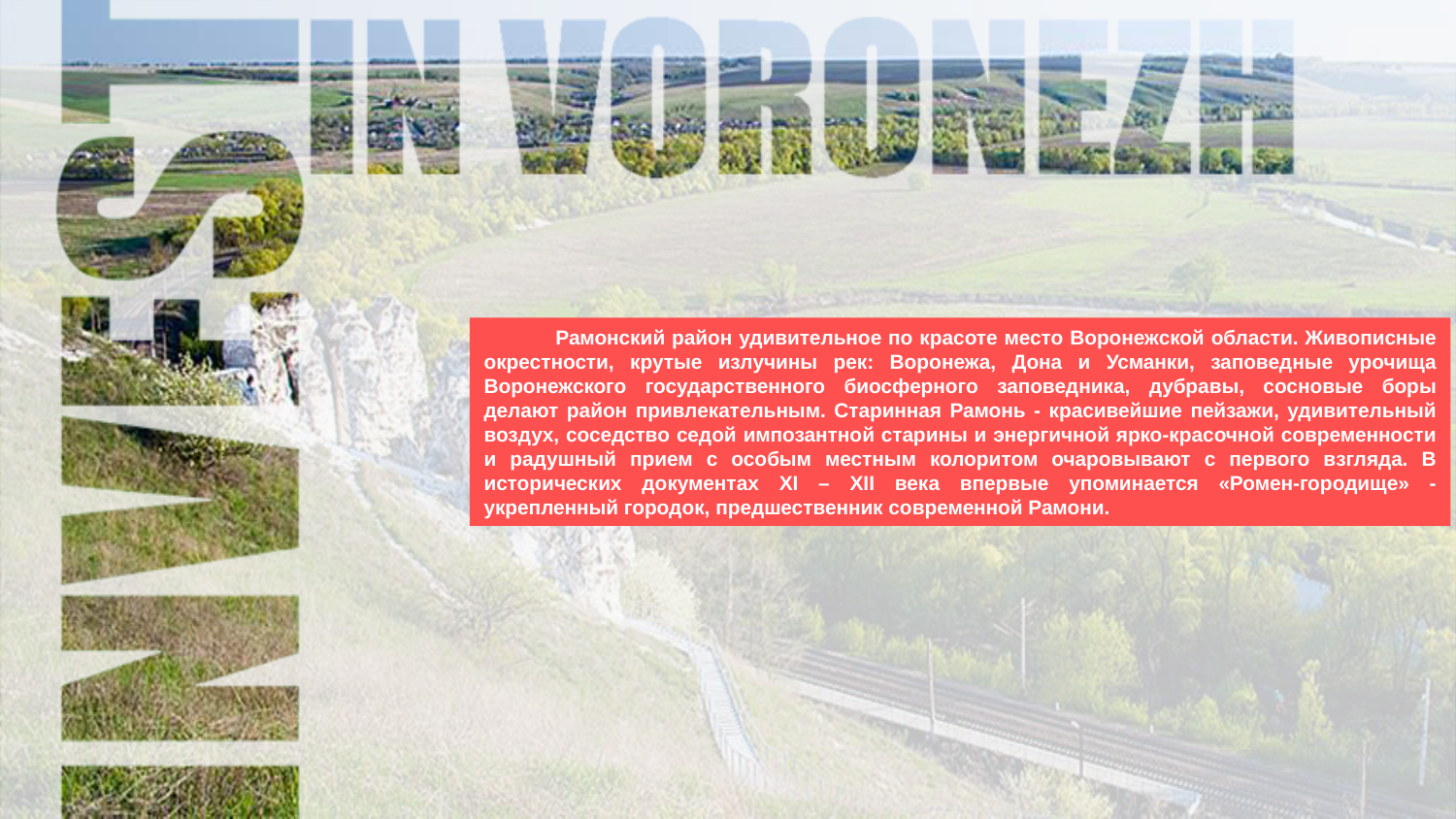

Рамонский район удивительное по красоте место Воронежской области. Живописные окрестности, крутые излучины рек: Воронежа, Дона и Усманки, заповедные урочища Воронежского государственного биосферного заповедника, дубравы, сосновые боры делают район привлекательным. Старинная Рамонь - красивейшие пейзажи, удивительный воздух, соседство седой импозантной старины и энергичной ярко-красочной современности и радушный прием с особым местным колоритом очаровывают с первого взгляда. В исторических документах XI – XII века впервые упоминается «Ромен-городище» - укрепленный городок, предшественник современной Рамони.